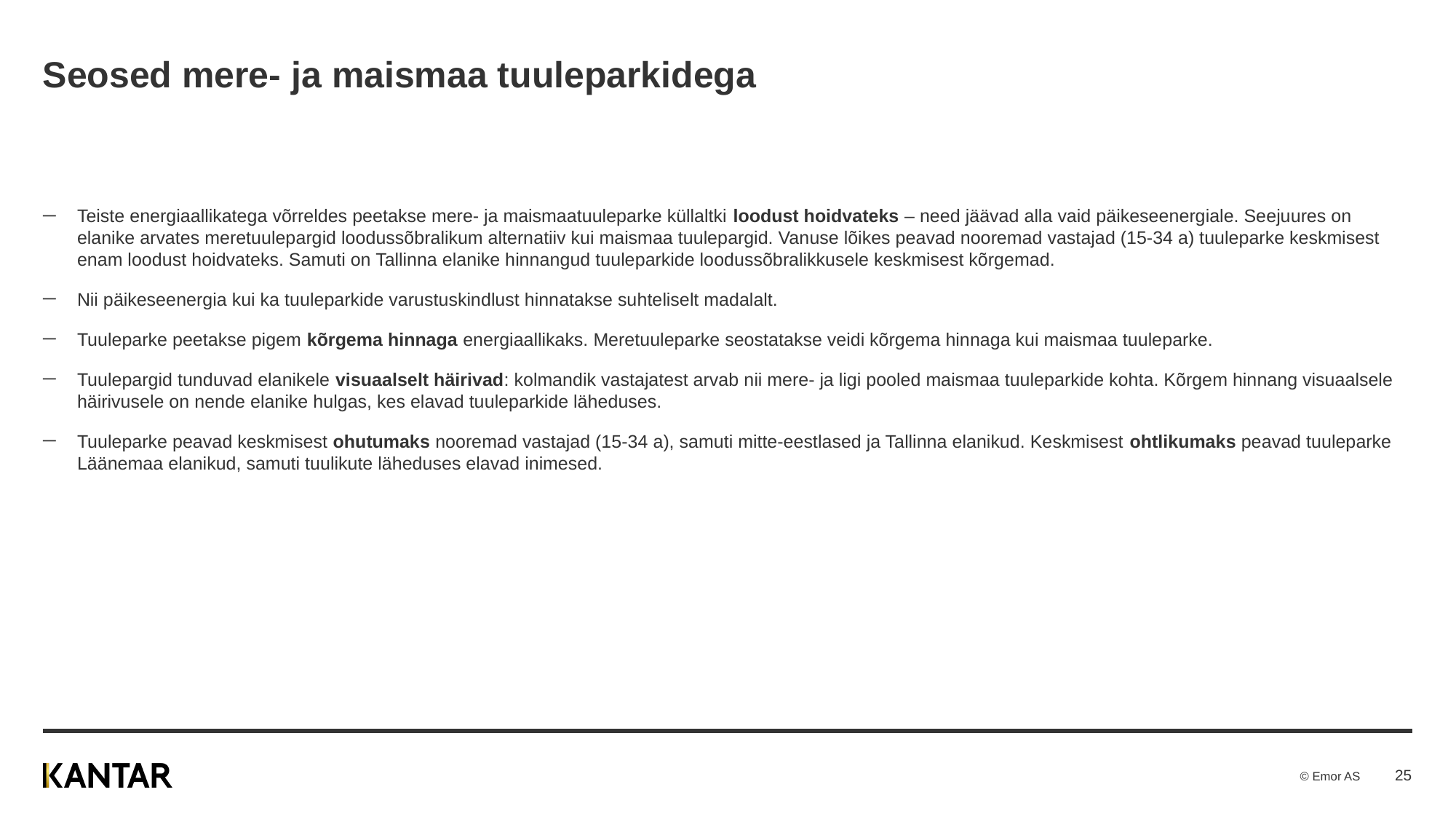

# Seosed mere- ja maismaa tuuleparkidega
Teiste energiaallikatega võrreldes peetakse mere- ja maismaatuuleparke küllaltki loodust hoidvateks – need jäävad alla vaid päikeseenergiale. Seejuures on elanike arvates meretuulepargid loodussõbralikum alternatiiv kui maismaa tuulepargid. Vanuse lõikes peavad nooremad vastajad (15-34 a) tuuleparke keskmisest enam loodust hoidvateks. Samuti on Tallinna elanike hinnangud tuuleparkide loodussõbralikkusele keskmisest kõrgemad.
Nii päikeseenergia kui ka tuuleparkide varustuskindlust hinnatakse suhteliselt madalalt.
Tuuleparke peetakse pigem kõrgema hinnaga energiaallikaks. Meretuuleparke seostatakse veidi kõrgema hinnaga kui maismaa tuuleparke.
Tuulepargid tunduvad elanikele visuaalselt häirivad: kolmandik vastajatest arvab nii mere- ja ligi pooled maismaa tuuleparkide kohta. Kõrgem hinnang visuaalsele häirivusele on nende elanike hulgas, kes elavad tuuleparkide läheduses.
Tuuleparke peavad keskmisest ohutumaks nooremad vastajad (15-34 a), samuti mitte-eestlased ja Tallinna elanikud. Keskmisest ohtlikumaks peavad tuuleparke Läänemaa elanikud, samuti tuulikute läheduses elavad inimesed.
25